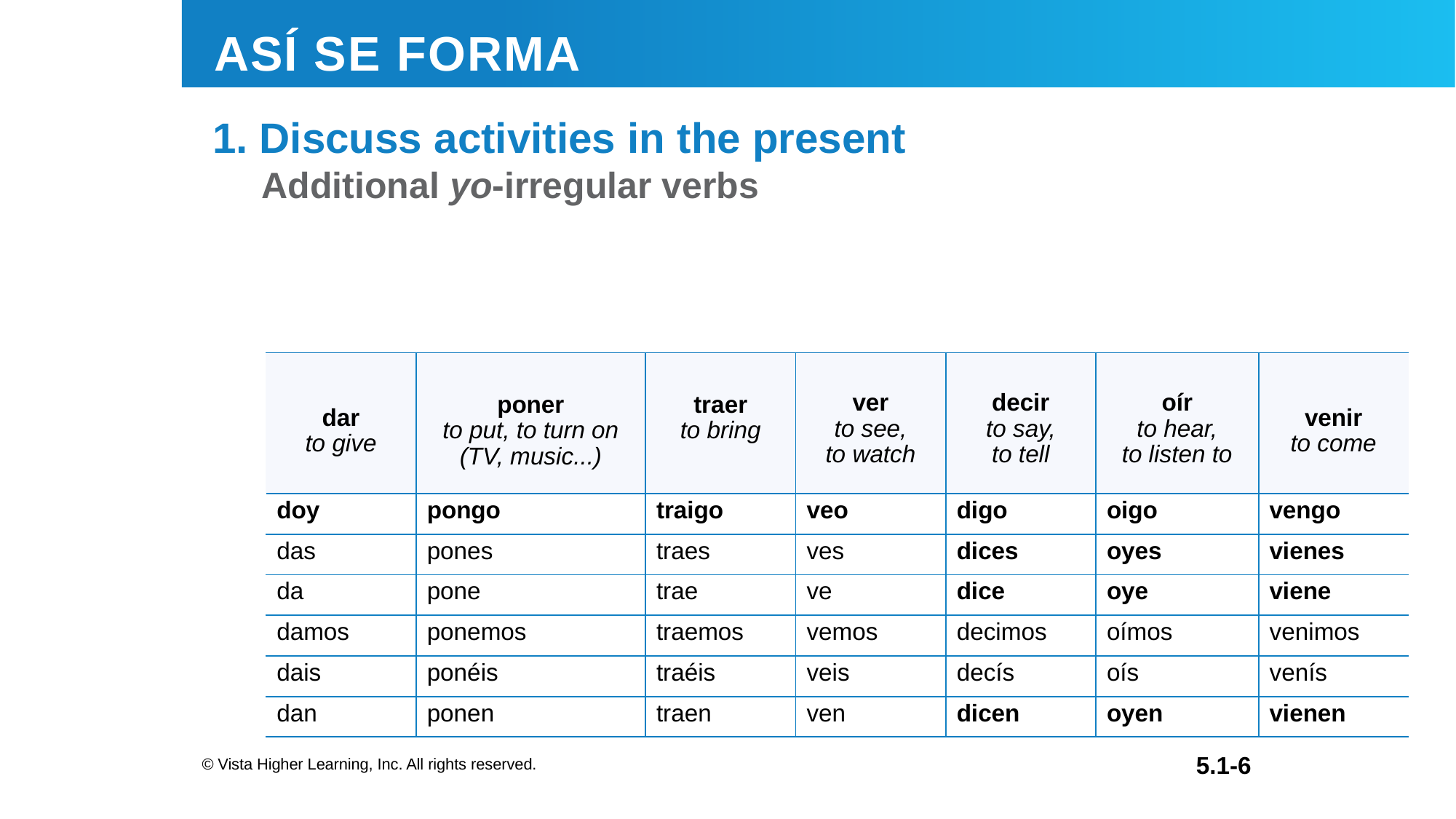

1. Discuss activities in the present

| dar to give | poner to put, to turn on (TV, music...) | traer to bring | ver to see, to watch | decir to say, to tell | oír to hear, to listen to | venir to come |
| --- | --- | --- | --- | --- | --- | --- |
| doy | pongo | traigo | veo | digo | oigo | vengo |
| das | pones | traes | ves | dices | oyes | vienes |
| da | pone | trae | ve | dice | oye | viene |
| damos | ponemos | traemos | vemos | decimos | oímos | venimos |
| dais | ponéis | traéis | veis | decís | oís | venís |
| dan | ponen | traen | ven | dicen | oyen | vienen |
© Vista Higher Learning, Inc. All rights reserved.
5.1-6